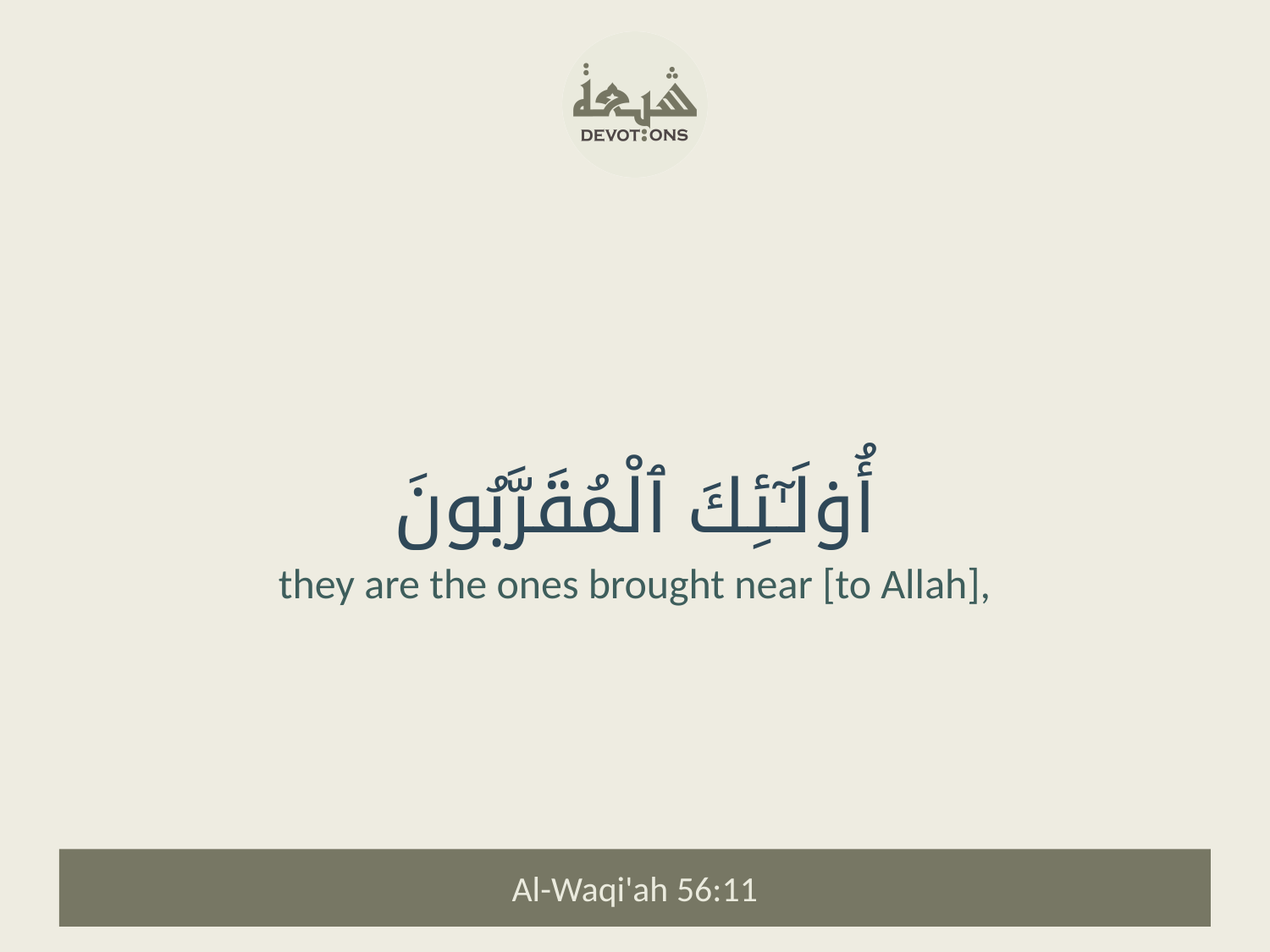

أُو۟لَـٰٓئِكَ ٱلْمُقَرَّبُونَ
they are the ones brought near [to Allah],
Al-Waqi'ah 56:11